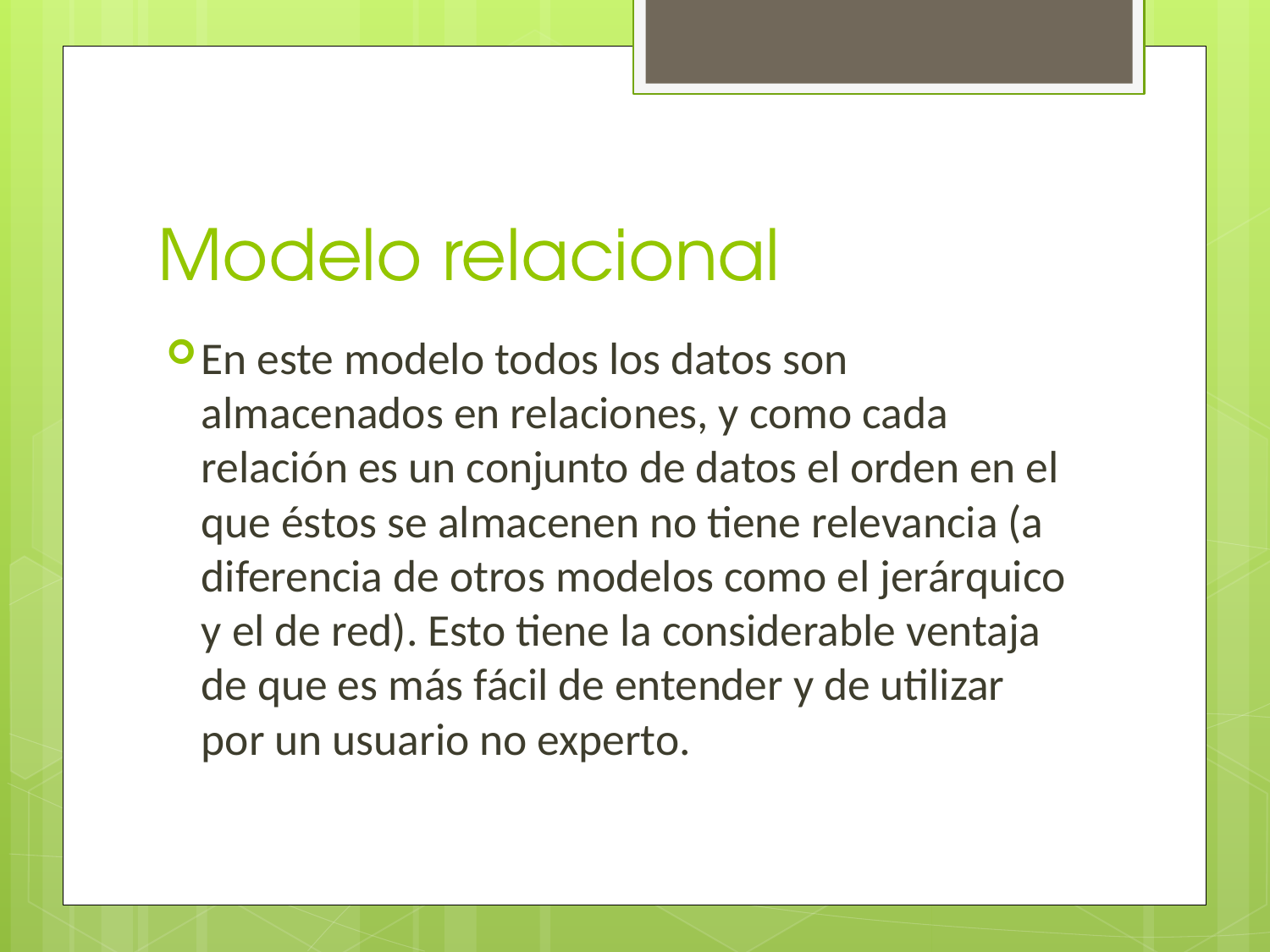

# Modelo relacional
En este modelo todos los datos son almacenados en relaciones, y como cada relación es un conjunto de datos el orden en el que éstos se almacenen no tiene relevancia (a diferencia de otros modelos como el jerárquico y el de red). Esto tiene la considerable ventaja de que es más fácil de entender y de utilizar por un usuario no experto.